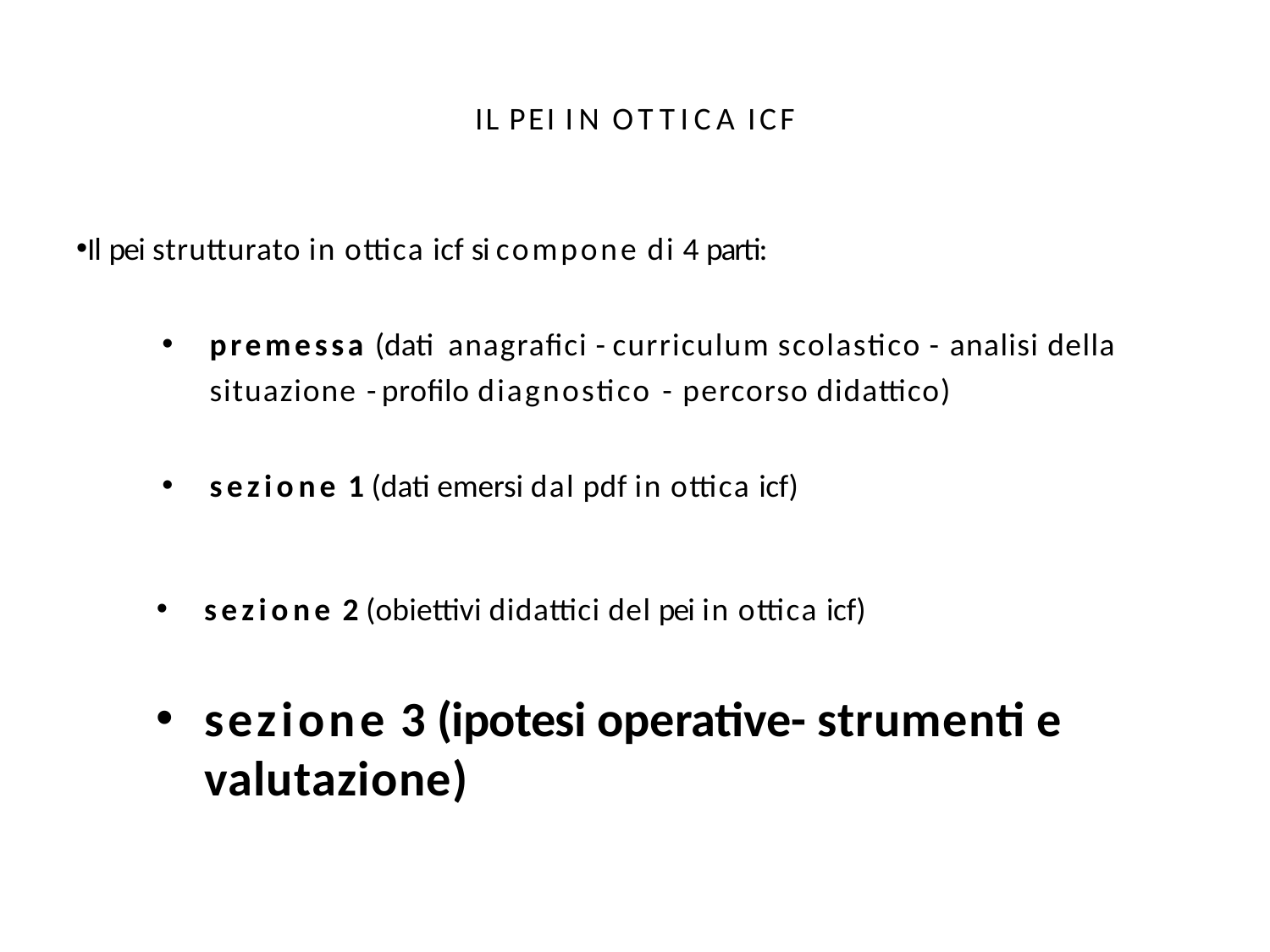

# IL PEI IN OTTICA ICF
Il pei strutturato in ottica icf si compone di 4 parti:

premessa (dati  anagrafici - curriculum scolastico -  analisi della situazione - profilo diagnostico -  percorso didattico)

sezione 1 (dati emersi dal pdf in ottica icf)

sezione 2 (obiettivi didattici del pei in ottica icf)

sezione 3 (ipotesi operative- strumenti e valutazione)